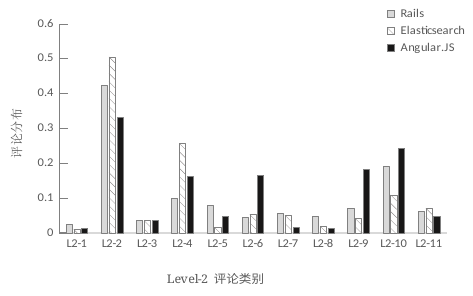

### Chart

| Category | Rails | Elasticsearch | Angular.JS |
|---|---|---|---|
| L2-1 | 0.025 | 0.01 | 0.013 |
| L2-2 | 0.425 | 0.506 | 0.331 |
| L2-3 | 0.036 | 0.035 | 0.036 |
| L2-4 | 0.099 | 0.257 | 0.164 |
| L2-5 | 0.079 | 0.015 | 0.049 |
| L2-6 | 0.045 | 0.053 | 0.166 |
| L2-7 | 0.056 | 0.051 | 0.016 |
| L2-8 | 0.049 | 0.019 | 0.014 |
| L2-9 | 0.072 | 0.041 | 0.182 |
| L2-10 | 0.193 | 0.109 | 0.243 |
| L2-11 | 0.061 | 0.071 | 0.048 |